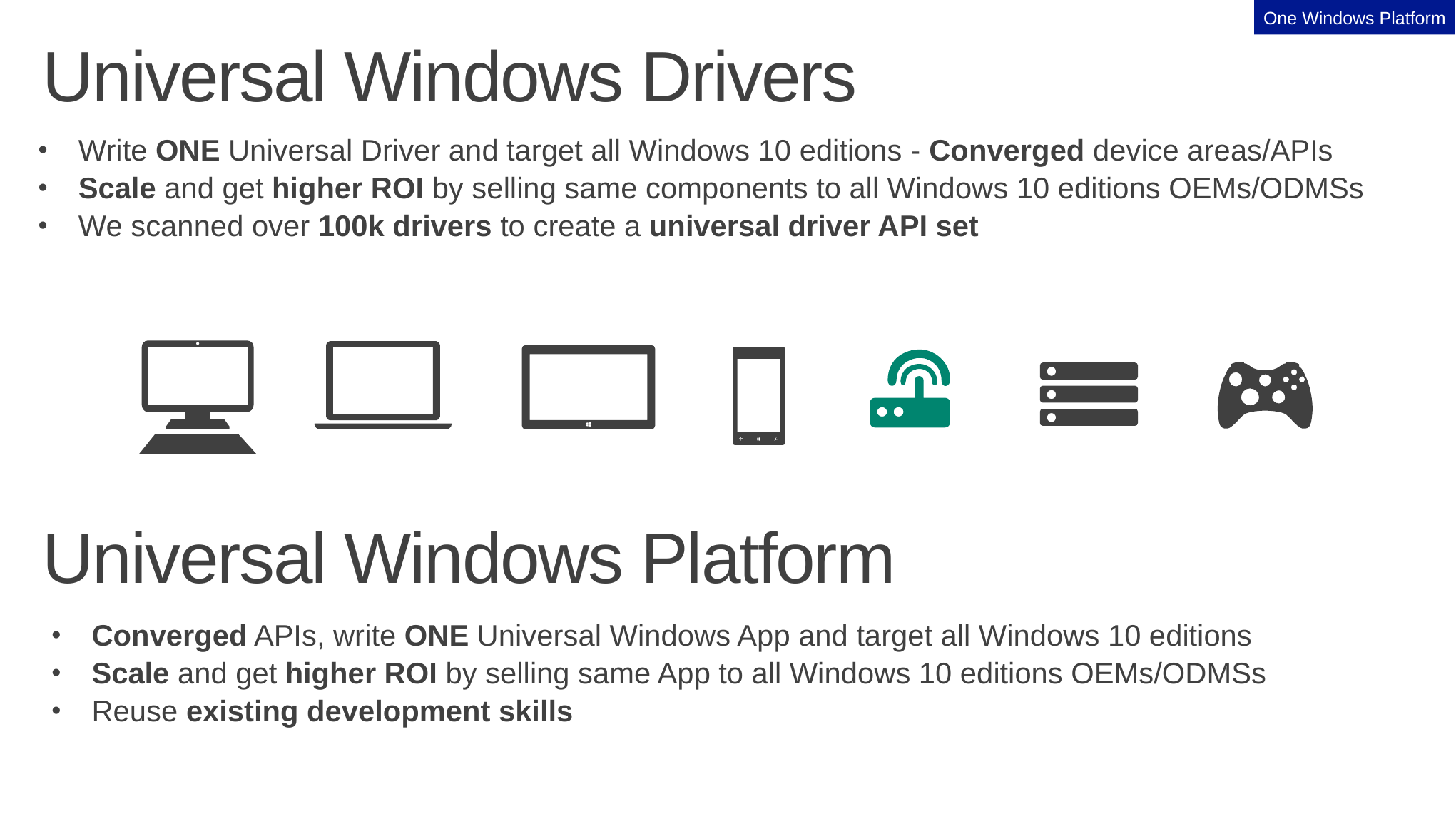

One Windows Platform
Universal Windows Drivers
Write ONE Universal Driver and target all Windows 10 editions - Converged device areas/APIs
Scale and get higher ROI by selling same components to all Windows 10 editions OEMs/ODMSs
We scanned over 100k drivers to create a universal driver API set

Universal Windows Platform
Converged APIs, write ONE Universal Windows App and target all Windows 10 editions
Scale and get higher ROI by selling same App to all Windows 10 editions OEMs/ODMSs
Reuse existing development skills